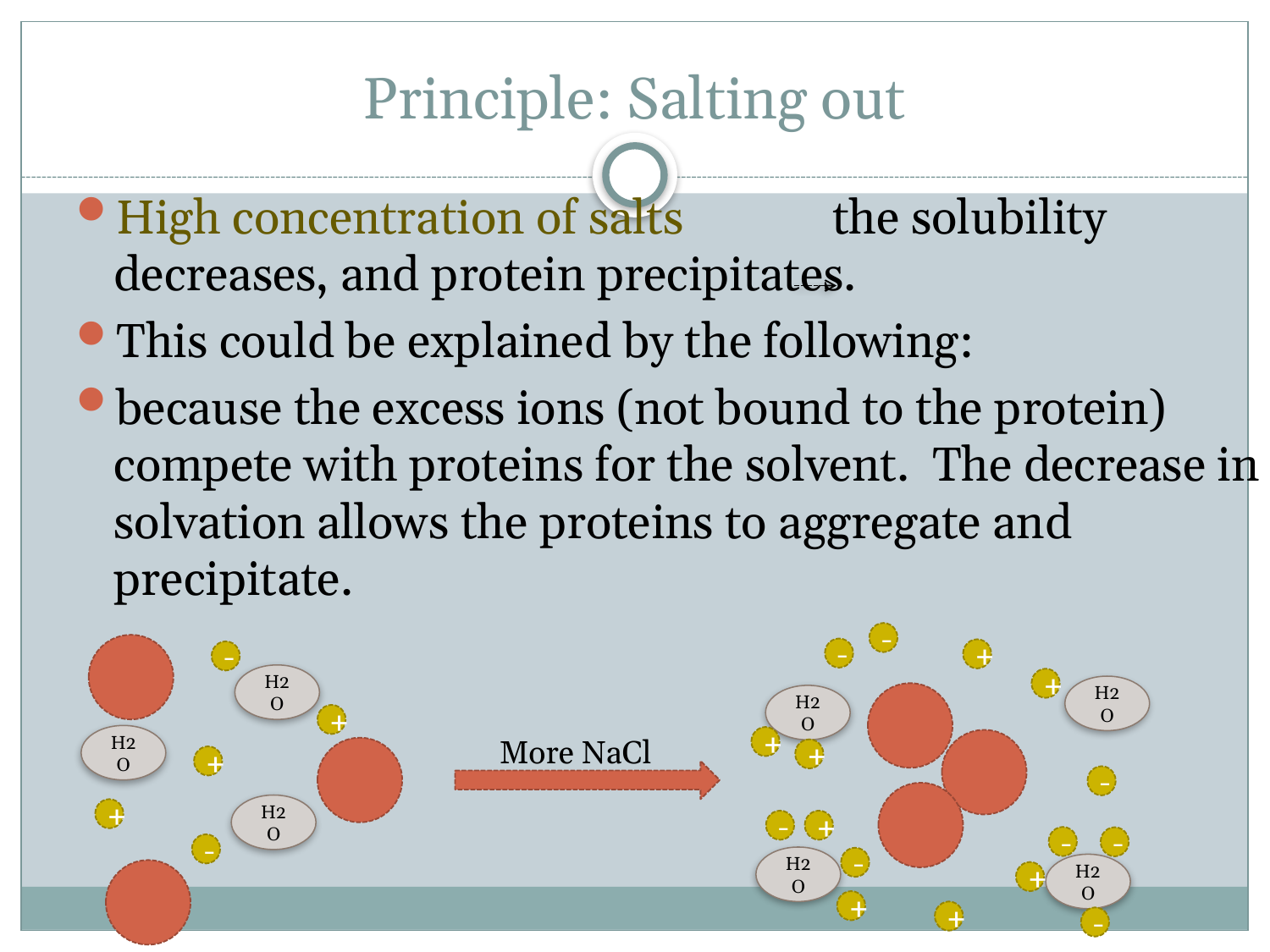

# Principle: Salting out
High concentration of salts             the solubility decreases, and protein precipitates.
This could be explained by the following:
because the excess ions (not bound to the protein) compete with proteins for the solvent.  The decrease in solvation allows the proteins to aggregate and precipitate.
-

-
+
-
H2O
+
H2O

H2O
+
H2O
More NaCl
+

+
+

-

H2O
+
+
-
-
-
-
H2O
-
H2O

+
+
+
-